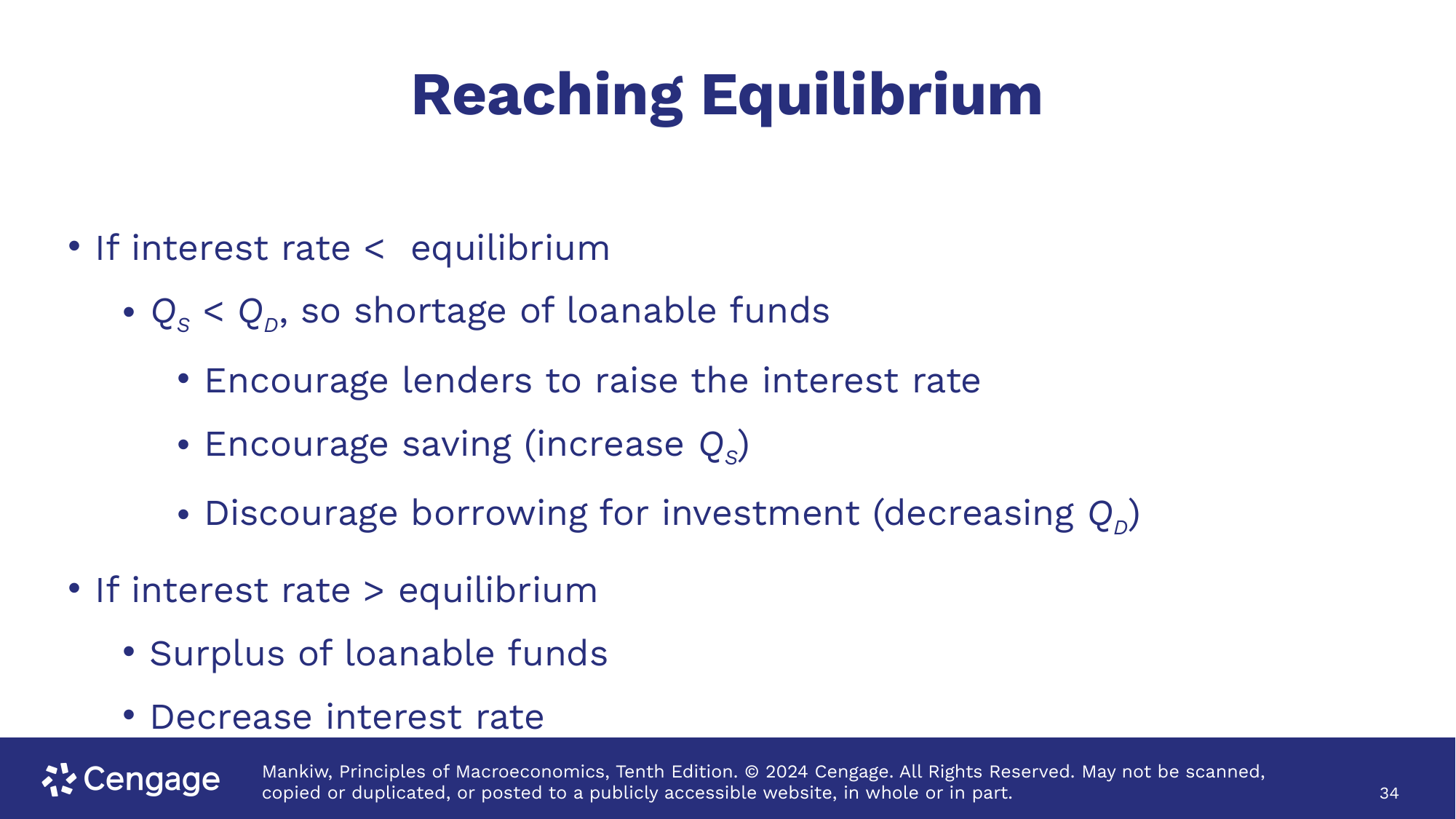

# Reaching Equilibrium
If interest rate <  equilibrium
QS < QD, so shortage of loanable funds
Encourage lenders to raise the interest rate
Encourage saving (increase QS)
Discourage borrowing for investment (decreasing QD)
If interest rate > equilibrium
Surplus of loanable funds
Decrease interest rate